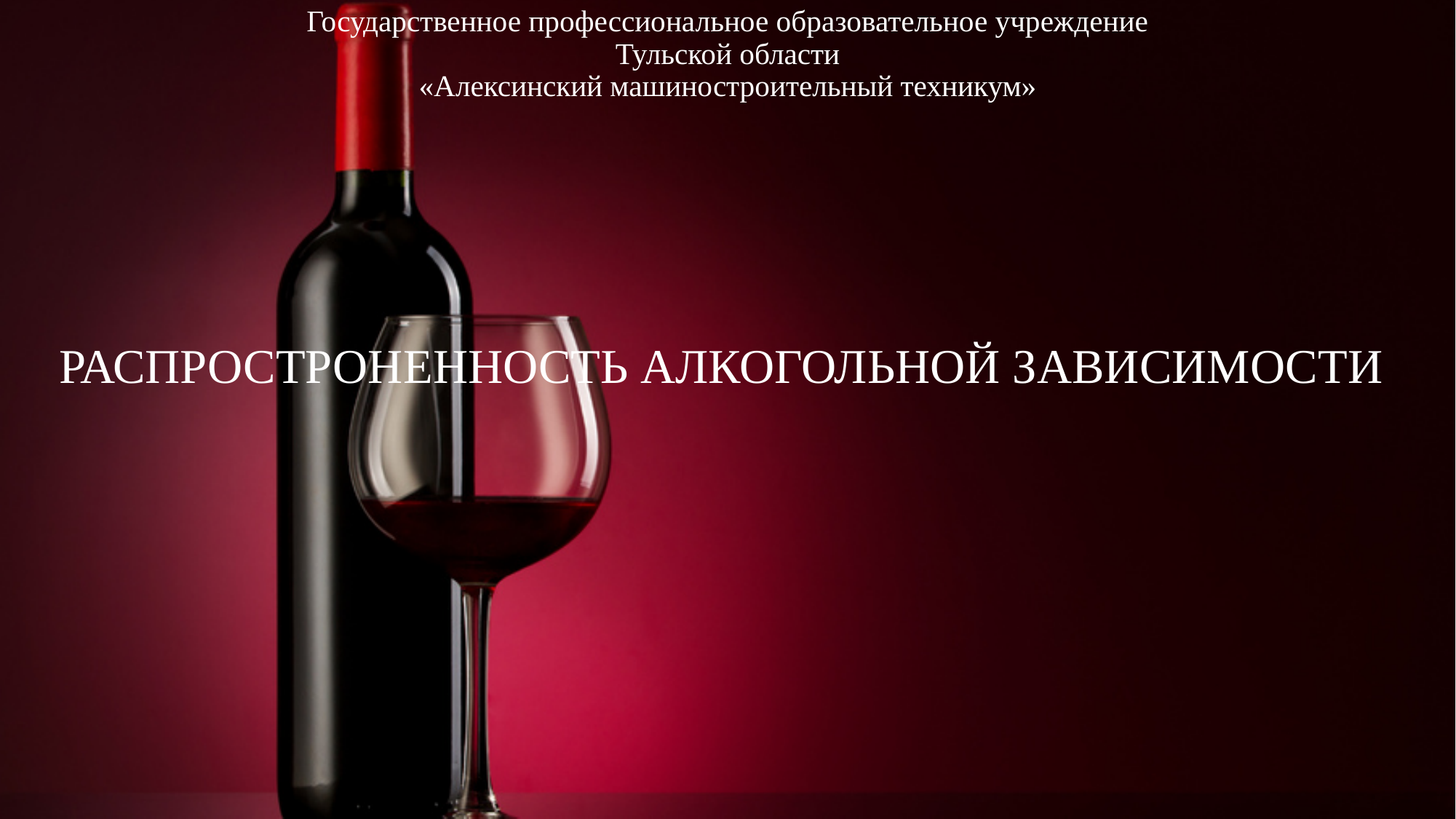

Государственное профессиональное образовательное учреждение
 Тульской области
«Алексинский машиностроительный техникум»
РАСПРОСТРОНЕННОСТЬ АЛКОГОЛЬНОЙ ЗАВИСИМОСТИ